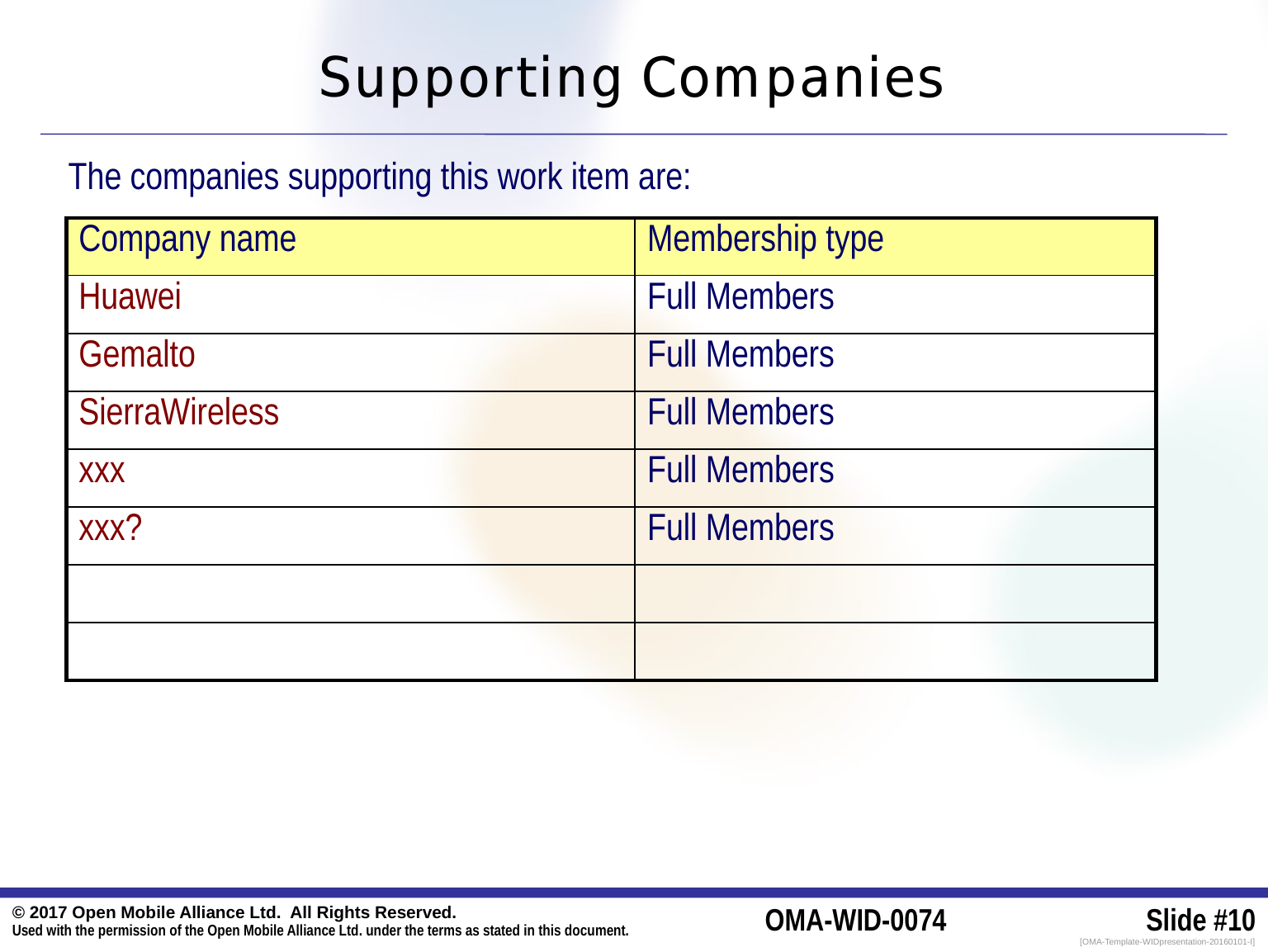

# Supporting Companies
The companies supporting this work item are:
| Company name | Membership type |
| --- | --- |
| Huawei | Full Members |
| Gemalto | Full Members |
| SierraWireless | Full Members |
| xxx | Full Members |
| xxx? | Full Members |
|  |  |
|  |  |